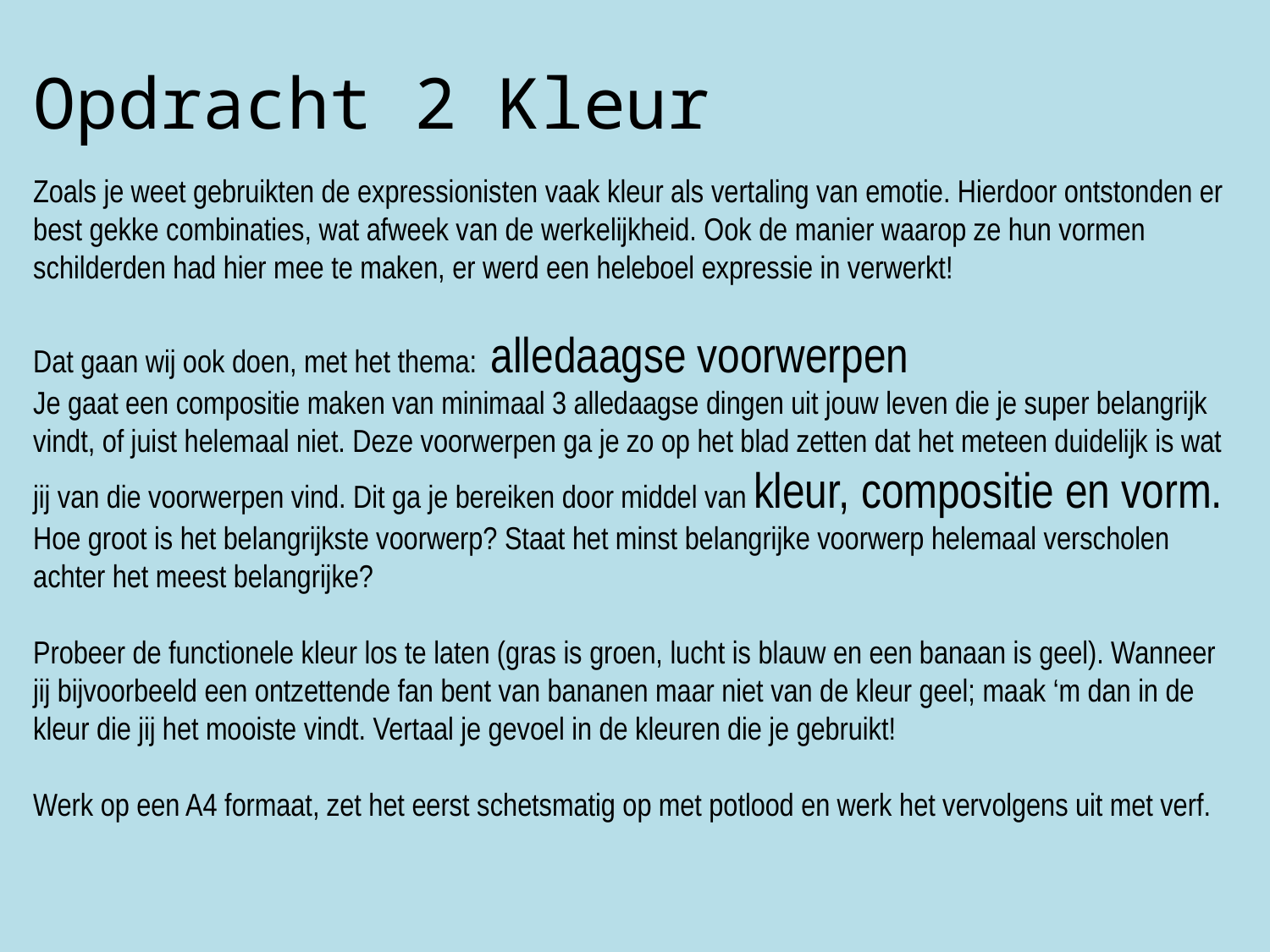

# Opdracht 2 Kleur
Zoals je weet gebruikten de expressionisten vaak kleur als vertaling van emotie. Hierdoor ontstonden er best gekke combinaties, wat afweek van de werkelijkheid. Ook de manier waarop ze hun vormen schilderden had hier mee te maken, er werd een heleboel expressie in verwerkt!

Dat gaan wij ook doen, met het thema:  alledaagse voorwerpen
Je gaat een compositie maken van minimaal 3 alledaagse dingen uit jouw leven die je super belangrijk vindt, of juist helemaal niet. Deze voorwerpen ga je zo op het blad zetten dat het meteen duidelijk is wat jij van die voorwerpen vind. Dit ga je bereiken door middel van kleur, compositie en vorm. Hoe groot is het belangrijkste voorwerp? Staat het minst belangrijke voorwerp helemaal verscholen achter het meest belangrijke?

Probeer de functionele kleur los te laten (gras is groen, lucht is blauw en een banaan is geel). Wanneer jij bijvoorbeeld een ontzettende fan bent van bananen maar niet van de kleur geel; maak ‘m dan in de kleur die jij het mooiste vindt. Vertaal je gevoel in de kleuren die je gebruikt!

Werk op een A4 formaat, zet het eerst schetsmatig op met potlood en werk het vervolgens uit met verf.